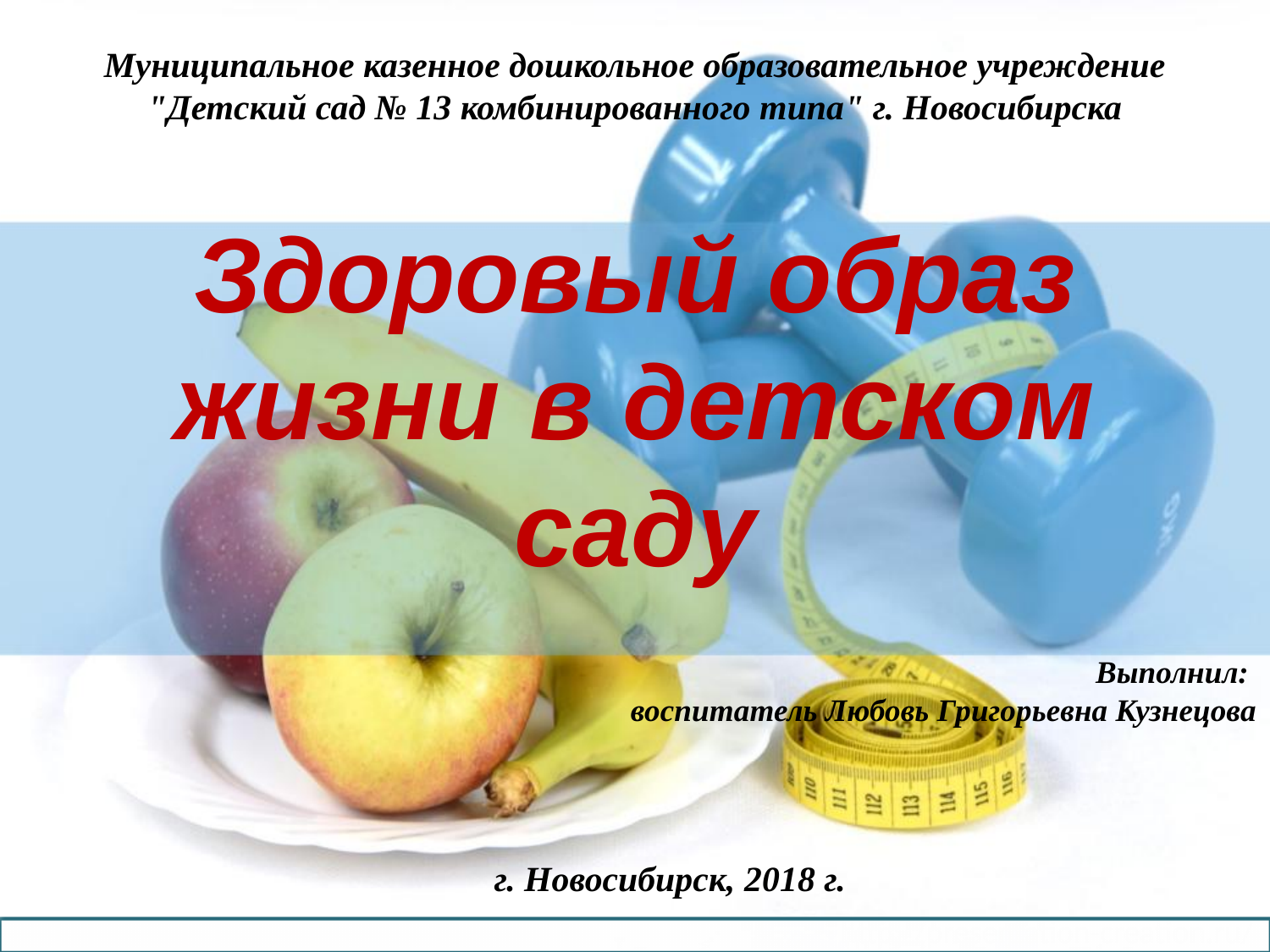

Муниципальное казенное дошкольное образовательное учреждение "Детский сад № 13 комбинированного типа" г. Новосибирска
# Здоровый образ жизни в детском саду
Выполнил:
воспитатель Любовь Григорьевна Кузнецова
г. Новосибирск, 2018 г.